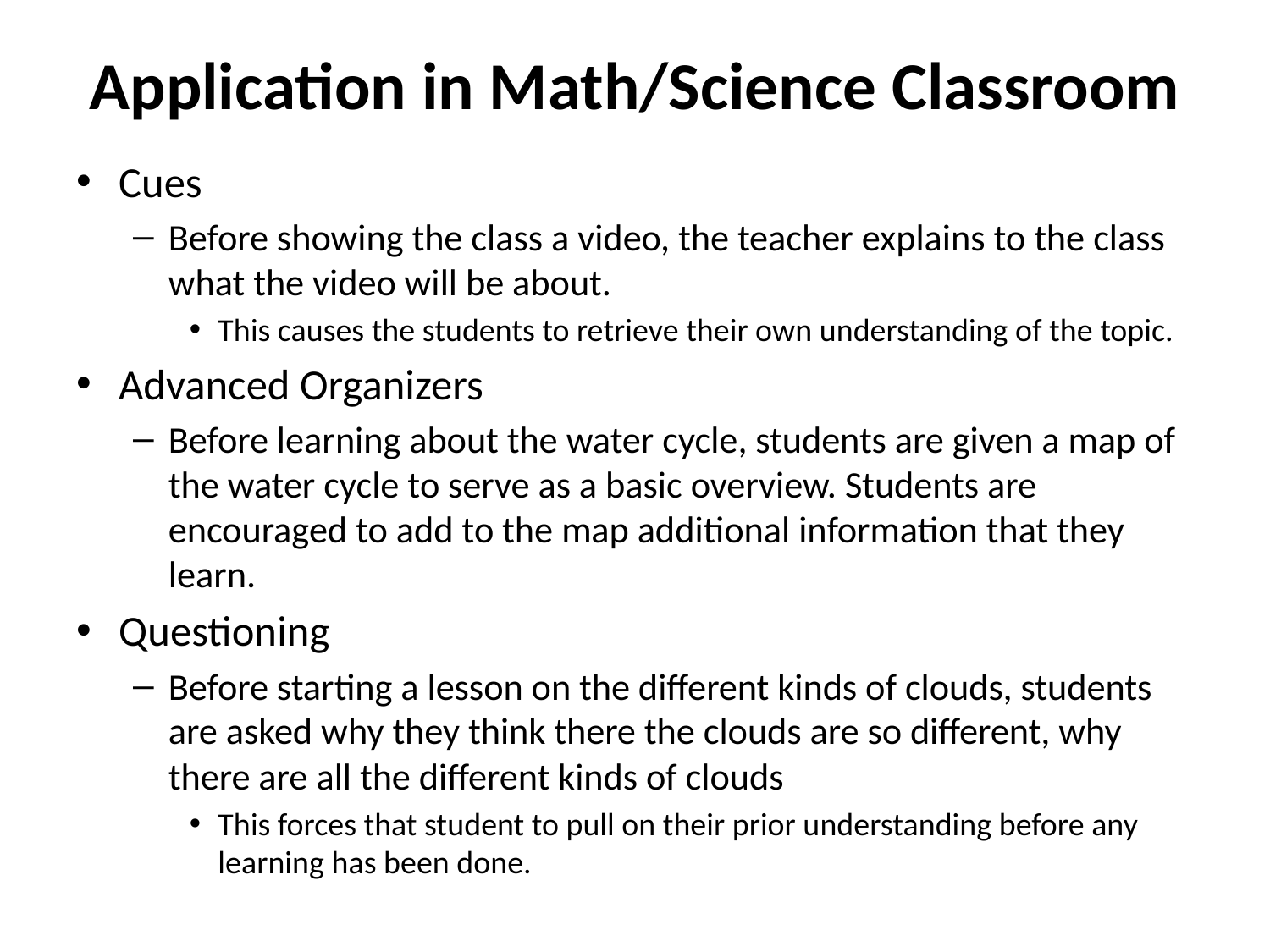

# Application in Math/Science Classroom
Cues
Before showing the class a video, the teacher explains to the class what the video will be about.
This causes the students to retrieve their own understanding of the topic.
Advanced Organizers
Before learning about the water cycle, students are given a map of the water cycle to serve as a basic overview. Students are encouraged to add to the map additional information that they learn.
Questioning
Before starting a lesson on the different kinds of clouds, students are asked why they think there the clouds are so different, why there are all the different kinds of clouds
This forces that student to pull on their prior understanding before any learning has been done.